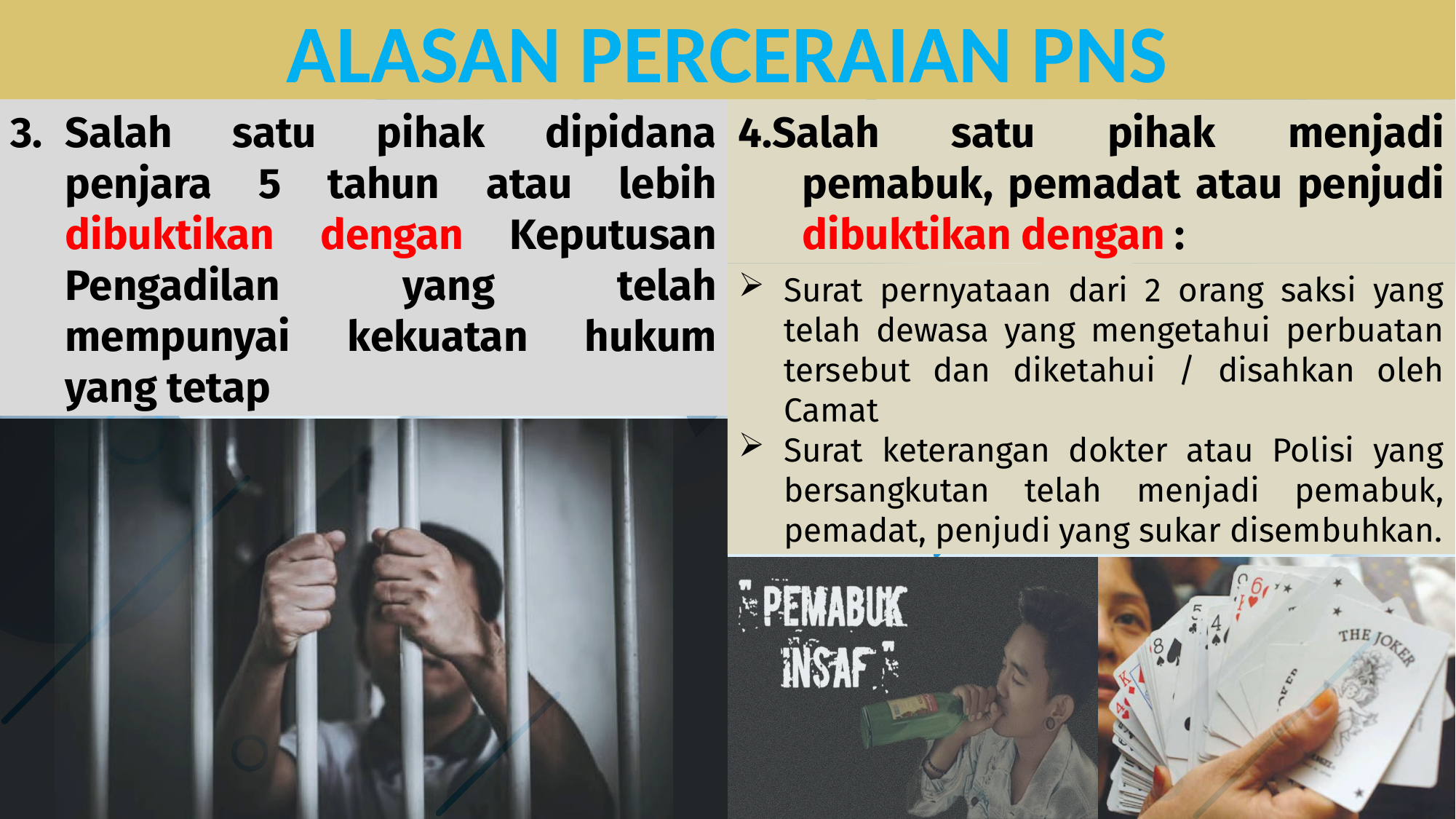

ALASAN PERCERAIAN PNS
4.Salah satu pihak menjadi pemabuk, pemadat atau penjudi dibuktikan dengan :

3.	Salah satu pihak dipidana penjara 5 tahun atau lebih dibuktikan dengan Keputusan Pengadilan yang telah mempunyai kekuatan hukum yang tetap
Surat pernyataan dari 2 orang saksi yang telah dewasa yang mengetahui perbuatan tersebut dan diketahui / disahkan oleh Camat
Surat keterangan dokter atau Polisi yang bersangkutan telah menjadi pemabuk, pemadat, penjudi yang sukar disembuhkan.